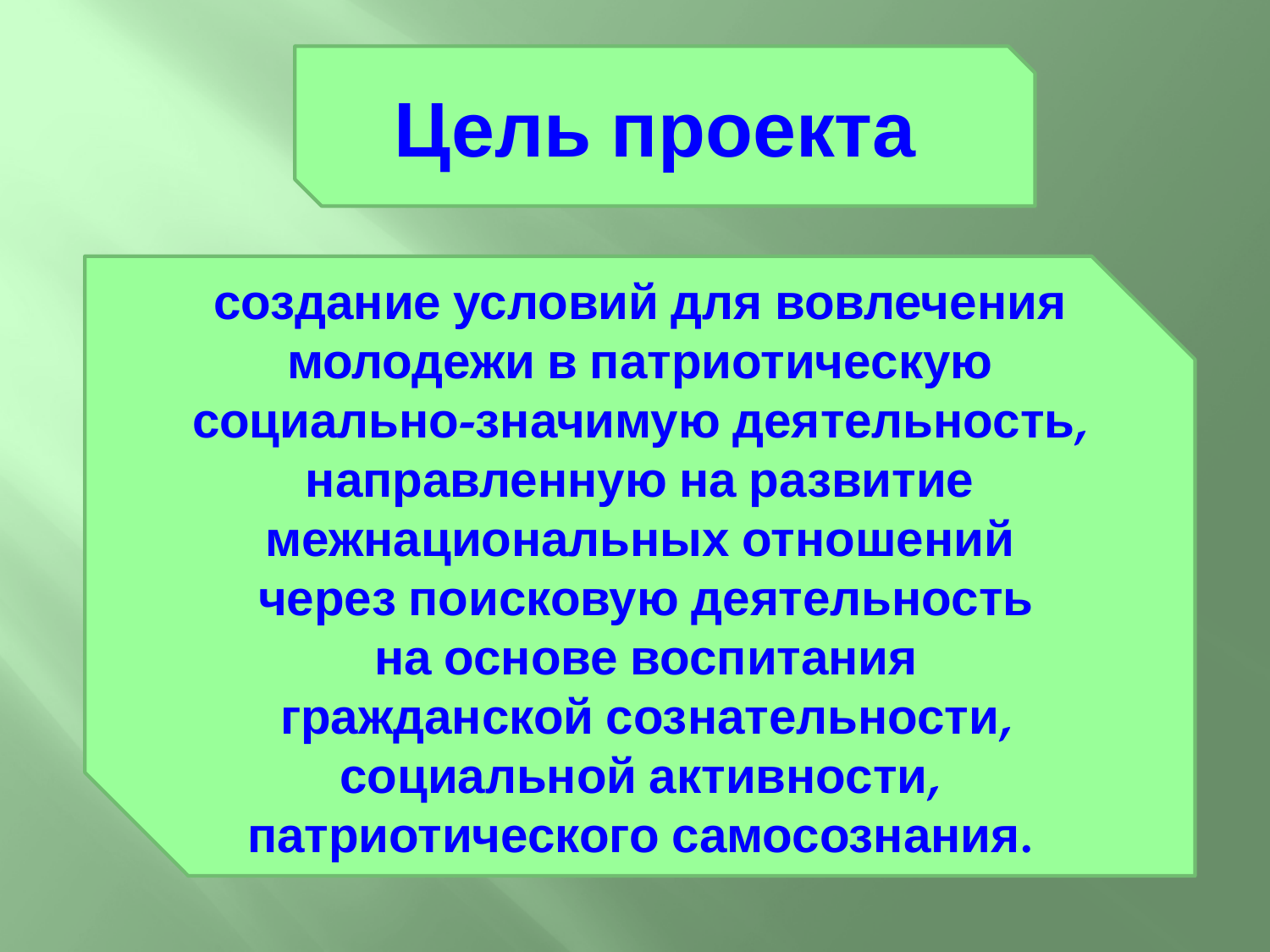

Цель проекта
создание условий для вовлечения молодежи в патриотическую социально-значимую деятельность, направленную на развитие межнациональных отношений
 через поисковую деятельность
 на основе воспитания
 гражданской сознательности,
 социальной активности,
патриотического самосознания.